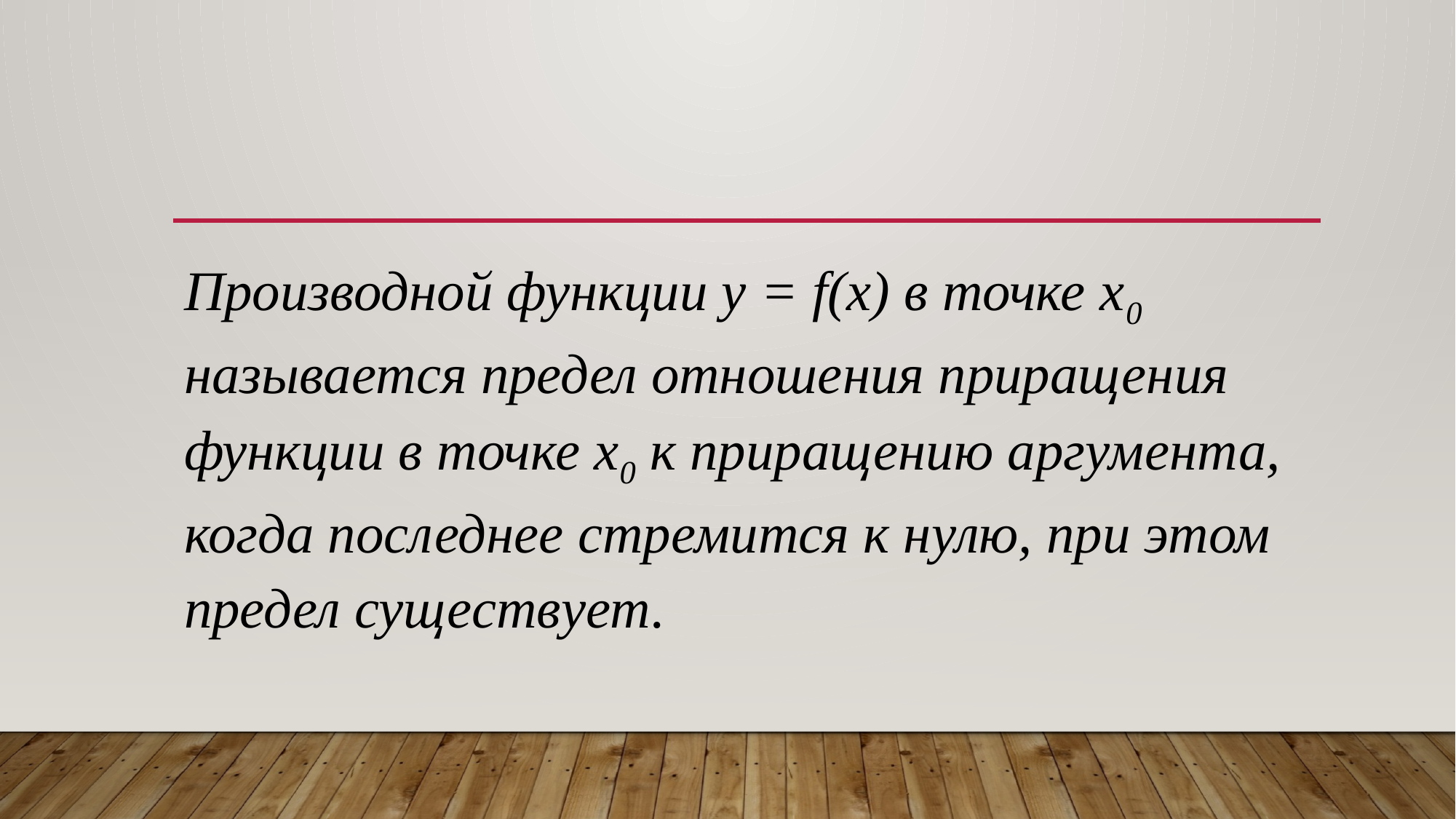

#
Производной функции у = f(x) в точке х0 называется предел отношения приращения функции в точке х0 к приращению аргумента, когда последнее стремится к нулю, при этом предел существует.